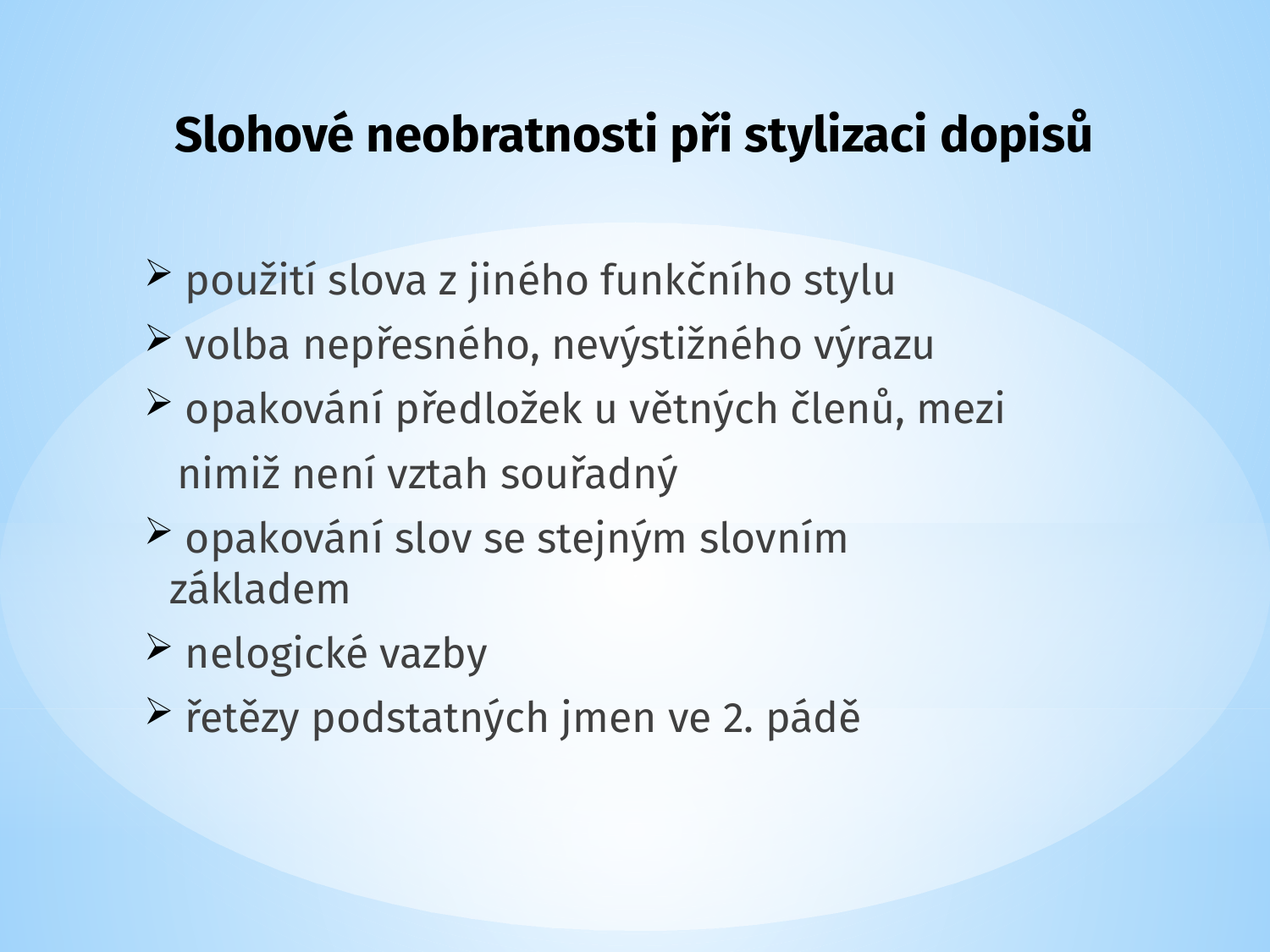

# Slohové neobratnosti při stylizaci dopisů
 použití slova z jiného funkčního stylu
 volba nepřesného, nevýstižného výrazu
 opakování předložek u větných členů, mezi
   nimiž není vztah souřadný
 opakování slov se stejným slovním základem
 nelogické vazby
 řetězy podstatných jmen ve 2. pádě